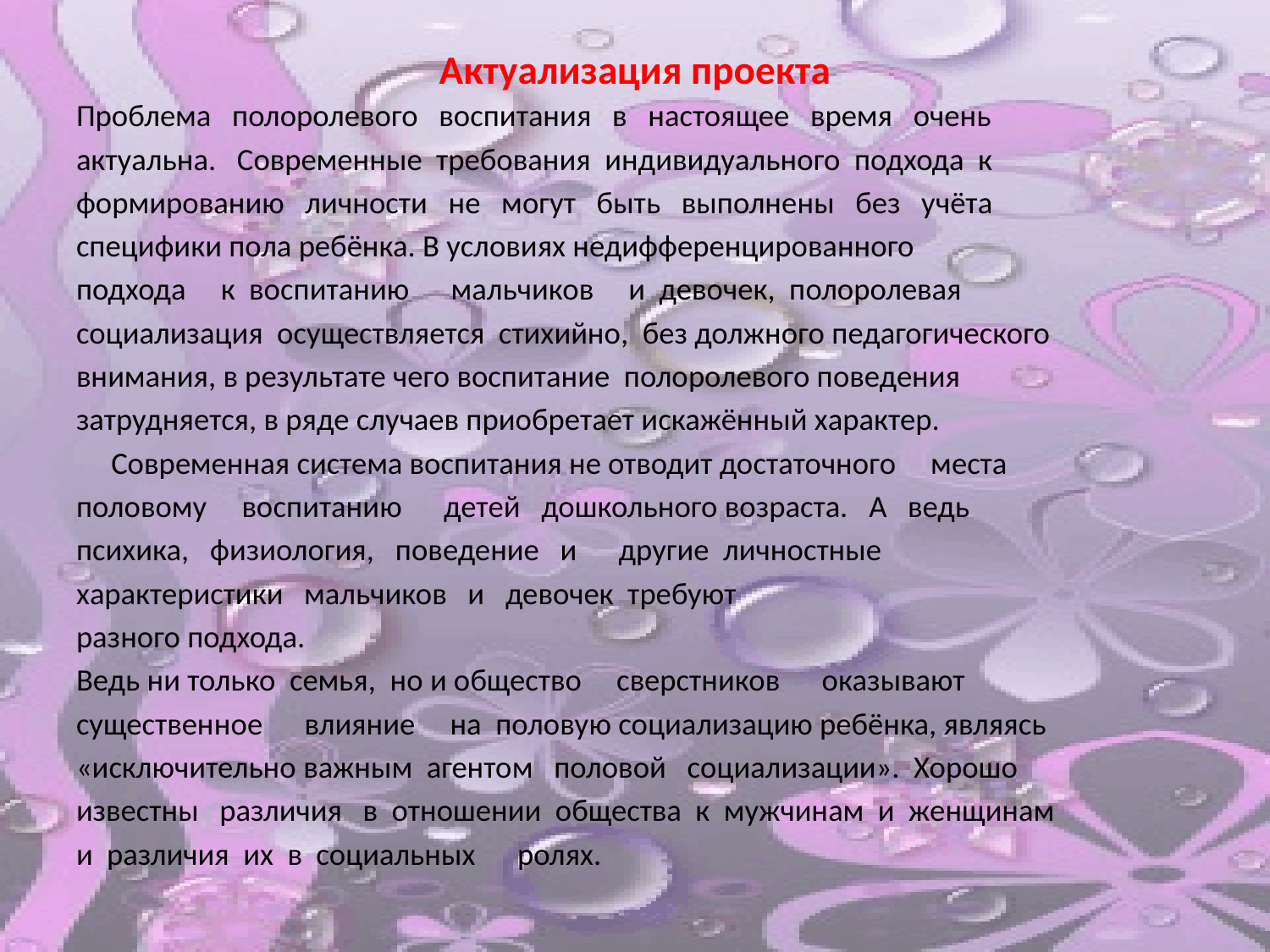

# Актуализация проекта
Проблема   полоролевого   воспитания   в   настоящее   время   очень
актуальна.   Современные  требования  индивидуального  подхода  к
формированию   личности   не   могут   быть   выполнены   без   учёта
специфики пола ребёнка. В условиях недифференцированного
подхода     к  воспитанию      мальчиков     и  девочек,  полоролевая
социализация  осуществляется  стихийно,  без должного педагогического
внимания, в результате чего воспитание  полоролевого поведения
затрудняется, в ряде случаев приобретает искажённый характер.
     Современная система воспитания не отводит достаточного     места
половому     воспитанию      детей   дошкольного возраста.   А   ведь
психика,   физиология,   поведение   и      другие  личностные
характеристики   мальчиков   и   девочек  требуют
разного подхода.
Ведь ни только  семья,  но и общество     сверстников      оказывают
существенное      влияние     на  половую социализацию ребёнка, являясь
«исключительно важным  агентом   половой   социализации».  Хорошо
известны   различия   в  отношении  общества  к  мужчинам  и  женщинам
и  различия  их  в  социальных      ролях.